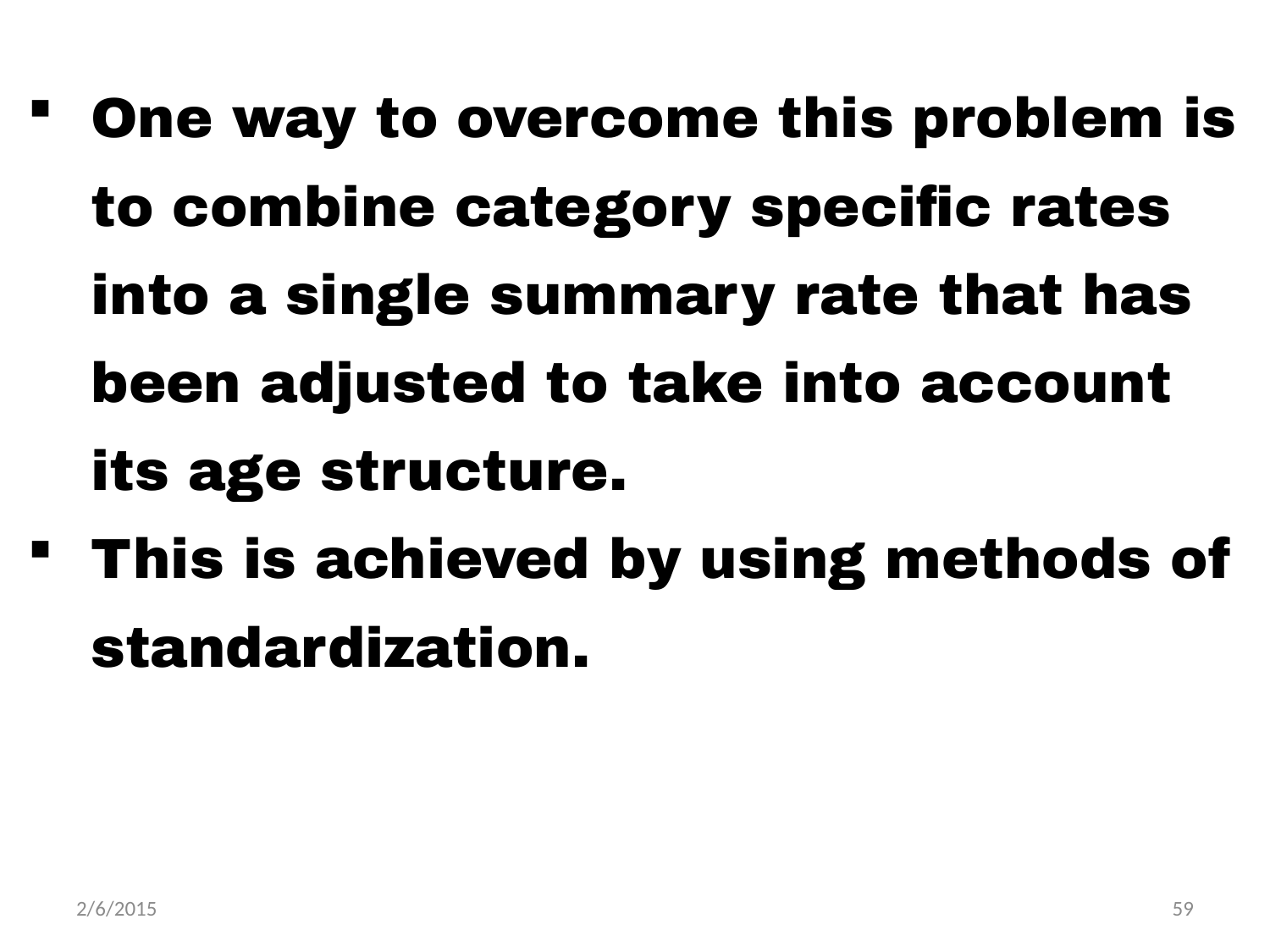

One way to overcome this problem is to combine category specific rates into a single summary rate that has been adjusted to take into account its age structure.
This is achieved by using methods of standardization.
2/6/2015
59